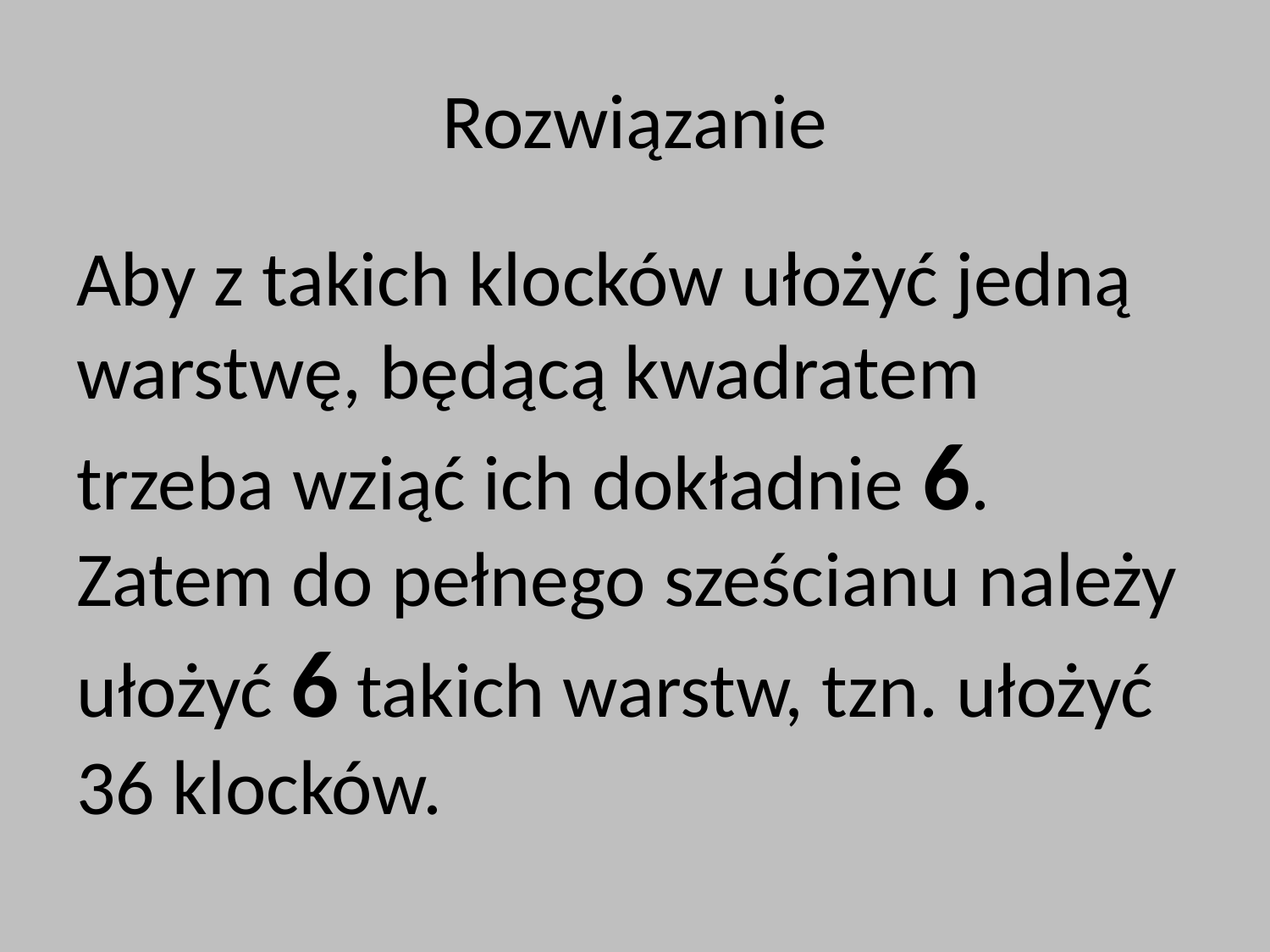

# Rozwiązanie
Aby z takich klocków ułożyć jedną warstwę, będącą kwadratem trzeba wziąć ich dokładnie 6. Zatem do pełnego sześcianu należy ułożyć 6 takich warstw, tzn. ułożyć 36 klocków.